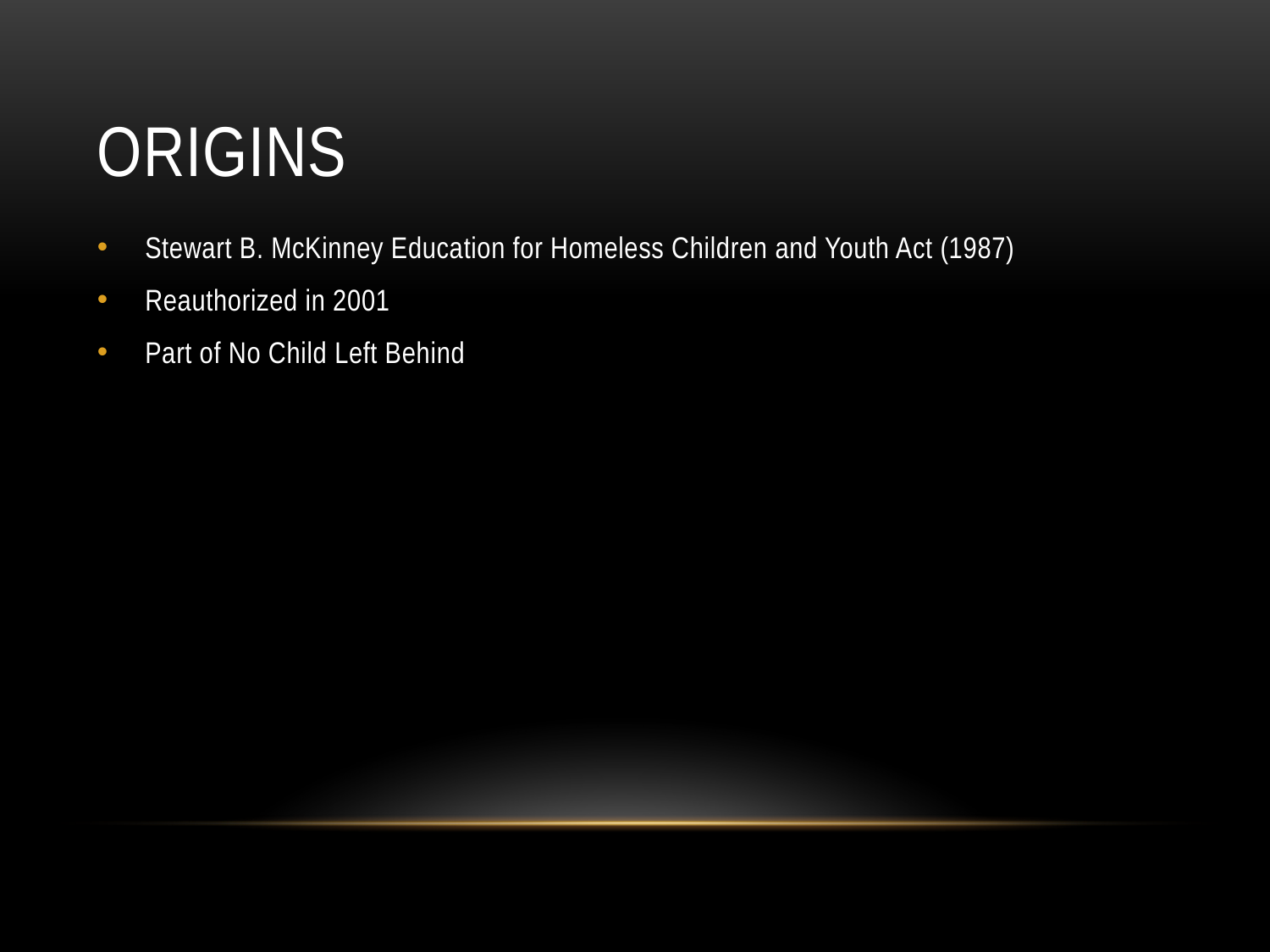

# Origins
Stewart B. McKinney Education for Homeless Children and Youth Act (1987)
Reauthorized in 2001
Part of No Child Left Behind